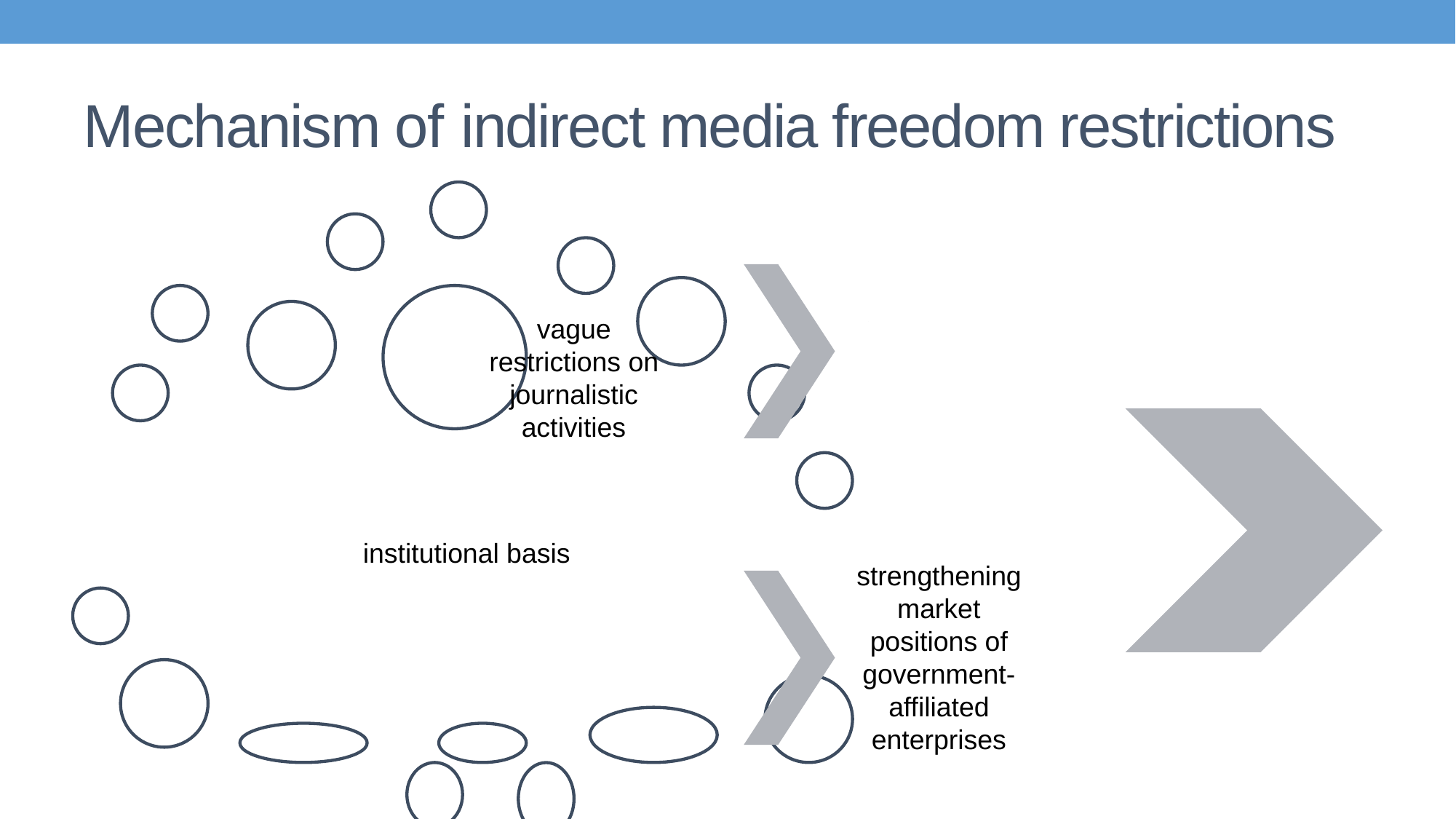

# Mechanism of indirect media freedom restrictions
institutional basis

vague restrictions on journalistic activities
strengthening market positions of government-affiliated enterprises